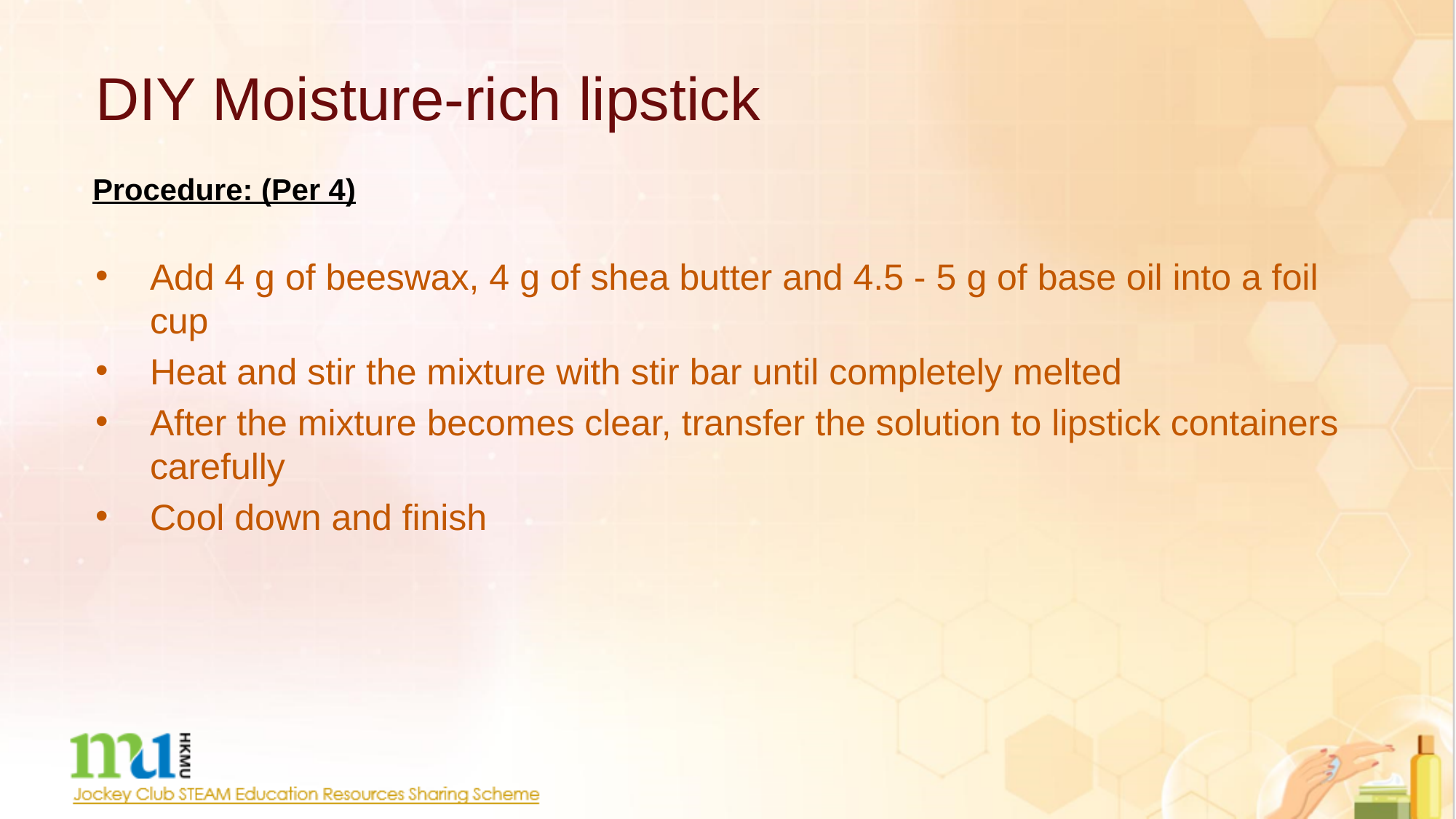

DIY Moisture-rich lipstick
Procedure: (Per 4)
Add 4 g of beeswax, 4 g of shea butter and 4.5 - 5 g of base oil into a foil cup
Heat and stir the mixture with stir bar until completely melted
After the mixture becomes clear, transfer the solution to lipstick containers carefully
Cool down and finish